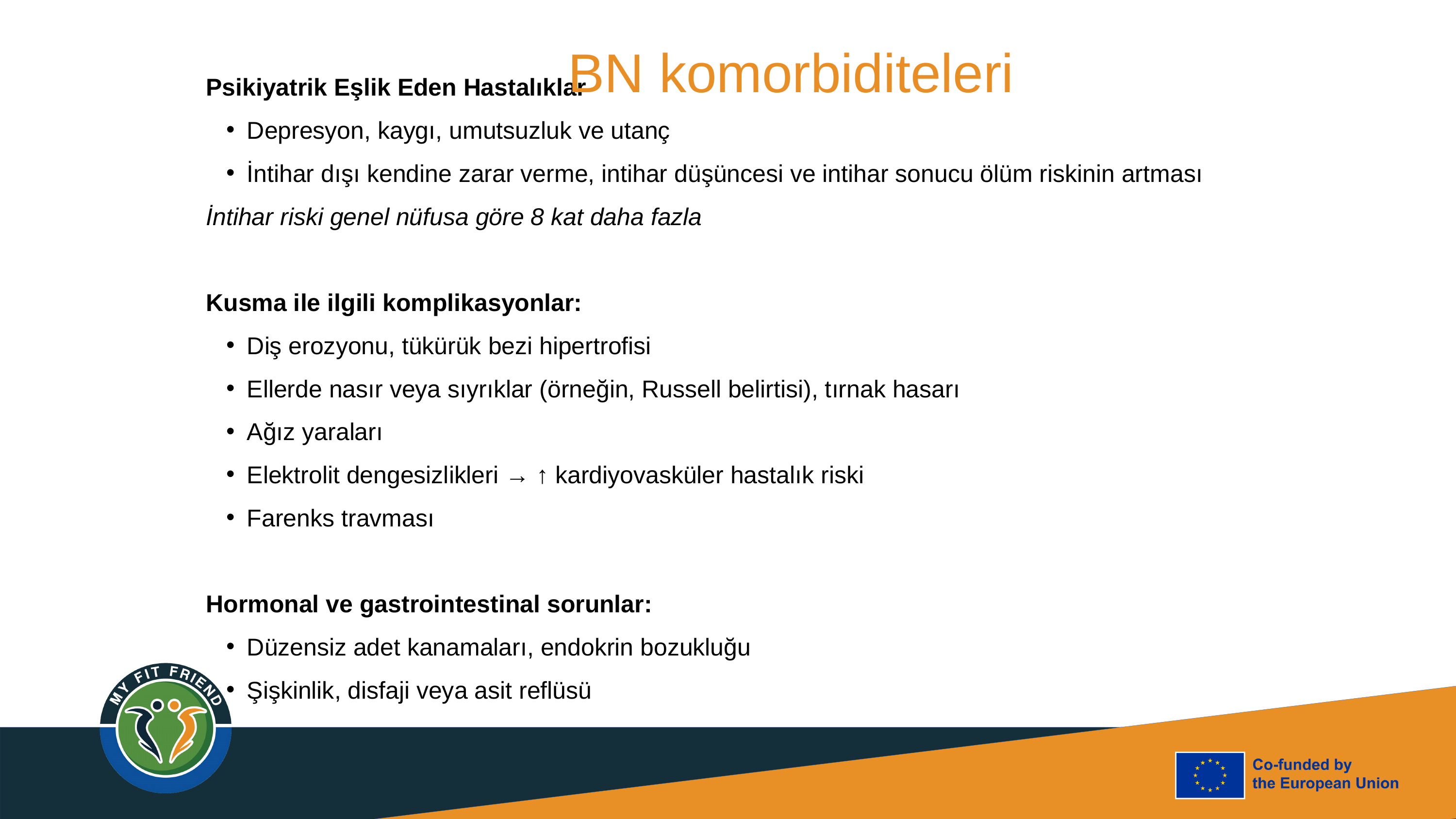

BN komorbiditeleri
Psikiyatrik Eşlik Eden Hastalıklar
Depresyon, kaygı, umutsuzluk ve utanç
İntihar dışı kendine zarar verme, intihar düşüncesi ve intihar sonucu ölüm riskinin artması
İntihar riski genel nüfusa göre 8 kat daha fazla

Kusma ile ilgili komplikasyonlar:
Diş erozyonu, tükürük bezi hipertrofisi
Ellerde nasır veya sıyrıklar (örneğin, Russell belirtisi), tırnak hasarı
Ağız yaraları
Elektrolit dengesizlikleri → ↑ kardiyovasküler hastalık riski
Farenks travması

Hormonal ve gastrointestinal sorunlar:
Düzensiz adet kanamaları, endokrin bozukluğu
Şişkinlik, disfaji veya asit reflüsü